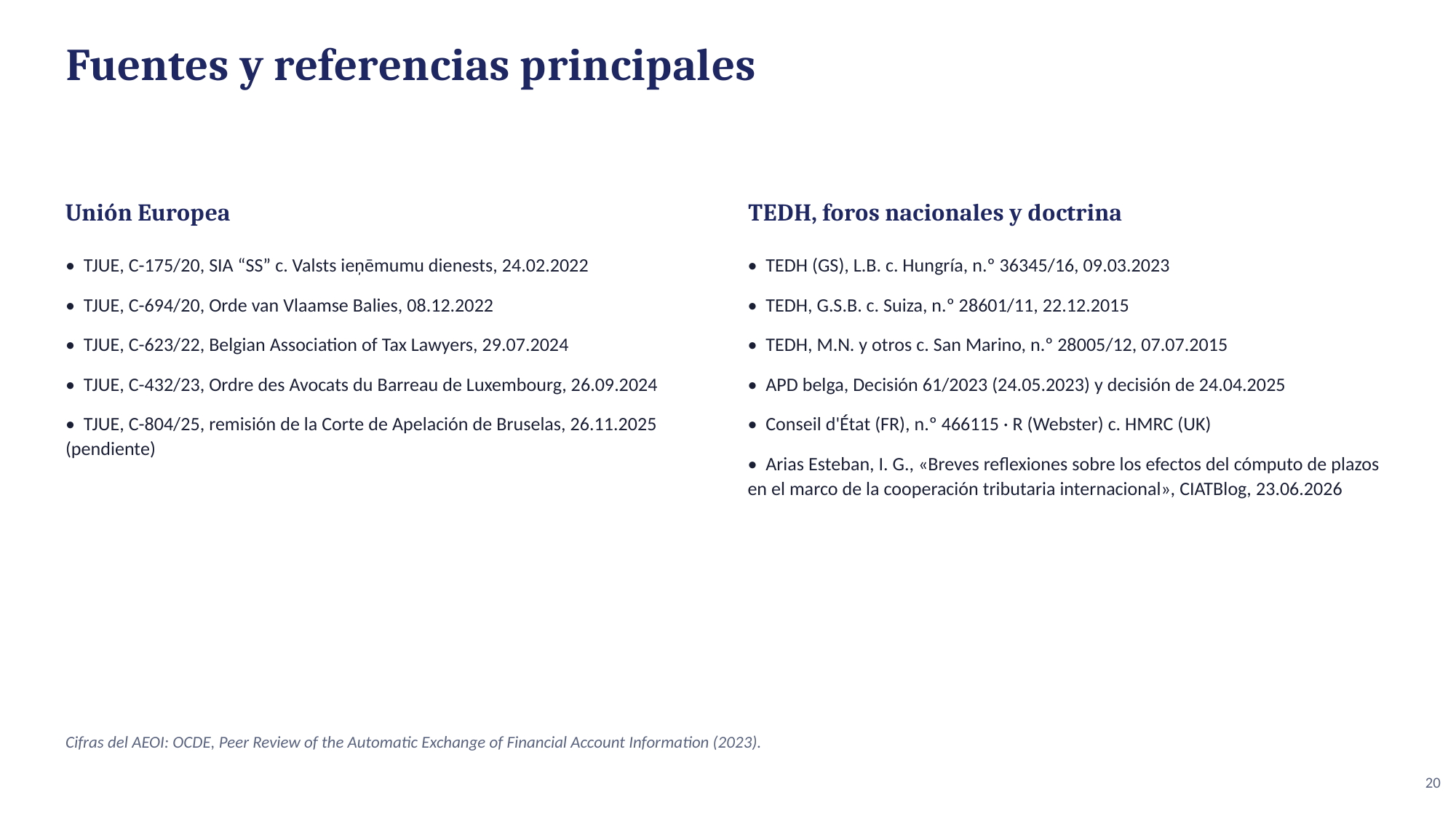

Fuentes y referencias principales
Unión Europea
TEDH, foros nacionales y doctrina
•  TJUE, C-175/20, SIA “SS” c. Valsts ieņēmumu dienests, 24.02.2022
•  TJUE, C-694/20, Orde van Vlaamse Balies, 08.12.2022
•  TJUE, C-623/22, Belgian Association of Tax Lawyers, 29.07.2024
•  TJUE, C-432/23, Ordre des Avocats du Barreau de Luxembourg, 26.09.2024
•  TJUE, C-804/25, remisión de la Corte de Apelación de Bruselas, 26.11.2025 (pendiente)
•  TEDH (GS), L.B. c. Hungría, n.º 36345/16, 09.03.2023
•  TEDH, G.S.B. c. Suiza, n.º 28601/11, 22.12.2015
•  TEDH, M.N. y otros c. San Marino, n.º 28005/12, 07.07.2015
•  APD belga, Decisión 61/2023 (24.05.2023) y decisión de 24.04.2025
•  Conseil d'État (FR), n.º 466115 · R (Webster) c. HMRC (UK)
•  Arias Esteban, I. G., «Breves reflexiones sobre los efectos del cómputo de plazos en el marco de la cooperación tributaria internacional», CIATBlog, 23.06.2026
Cifras del AEOI: OCDE, Peer Review of the Automatic Exchange of Financial Account Information (2023).
20